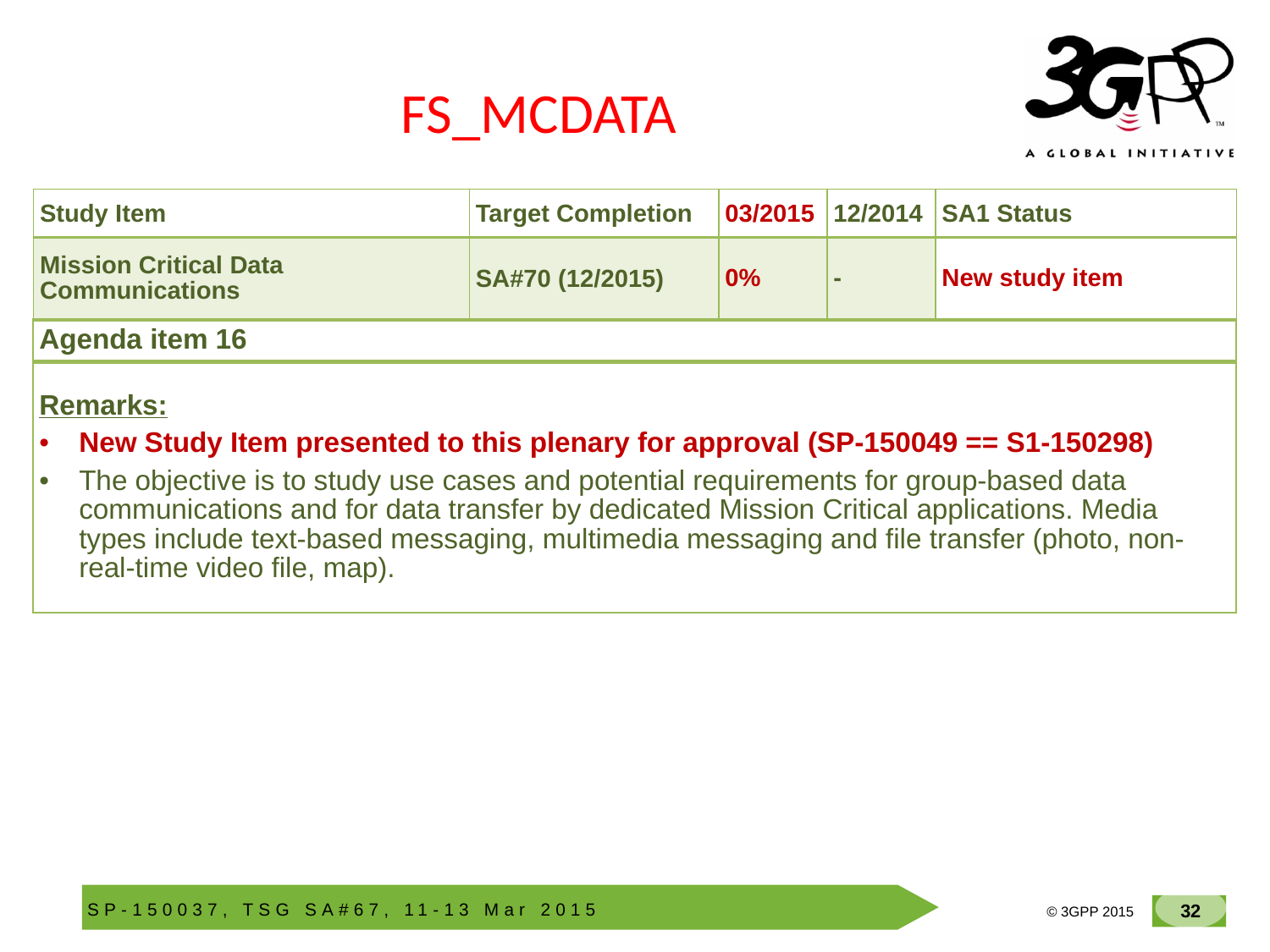

# FS_MCDATA
| Study Item | Target Completion | 03/2015 | 12/2014 | SA1 Status |
| --- | --- | --- | --- | --- |
| Mission Critical Data Communications | SA#70 (12/2015) | 0% | - | New study item |
| Agenda item 16 |
| --- |
|  |
| Remarks: New Study Item presented to this plenary for approval (SP-150049 == S1-150298) The objective is to study use cases and potential requirements for group-based data communications and for data transfer by dedicated Mission Critical applications. Media types include text-based messaging, multimedia messaging and file transfer (photo, non-real-time video file, map). |